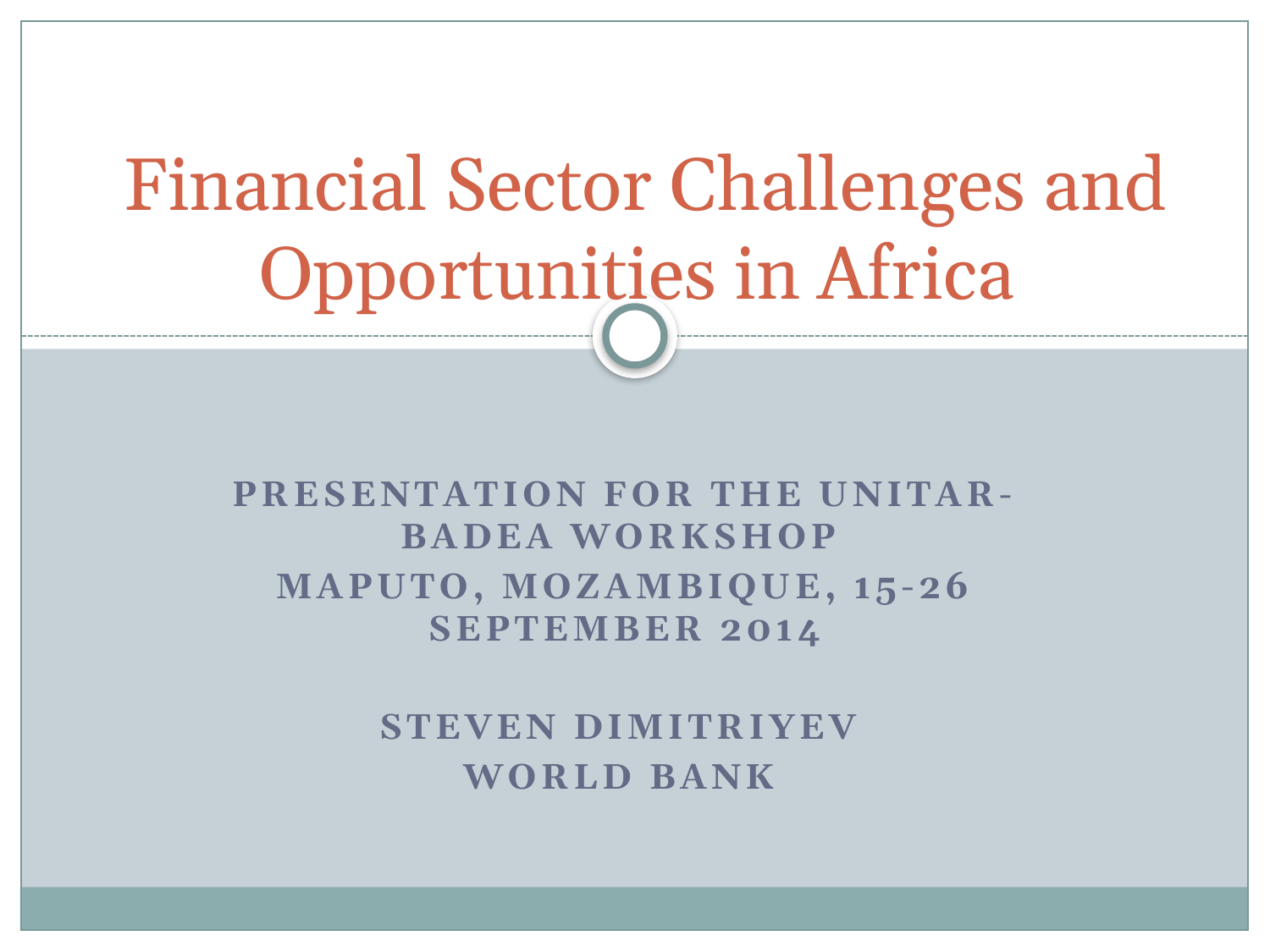

# Financial Sector Challenges and Opportunities in Africa
Presentation for the UNITAR-BADEA Workshop
Maputo, Mozambique, 15-26 September 2014

STEVEN DIMITRIYEV
World Bank